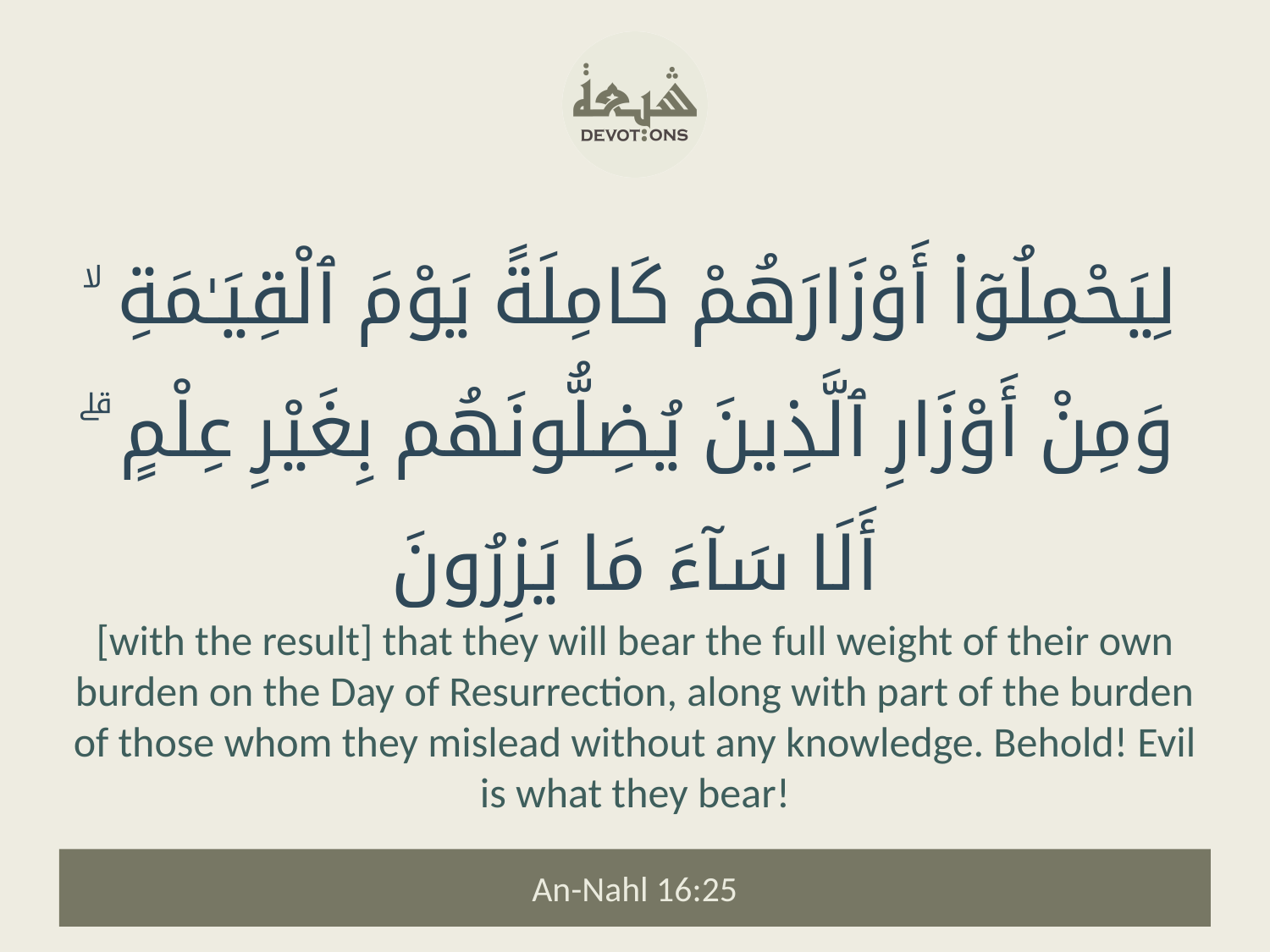

لِيَحْمِلُوٓا۟ أَوْزَارَهُمْ كَامِلَةً يَوْمَ ٱلْقِيَـٰمَةِ ۙ وَمِنْ أَوْزَارِ ٱلَّذِينَ يُضِلُّونَهُم بِغَيْرِ عِلْمٍ ۗ أَلَا سَآءَ مَا يَزِرُونَ
[with the result] that they will bear the full weight of their own burden on the Day of Resurrection, along with part of the burden of those whom they mislead without any knowledge. Behold! Evil is what they bear!
An-Nahl 16:25